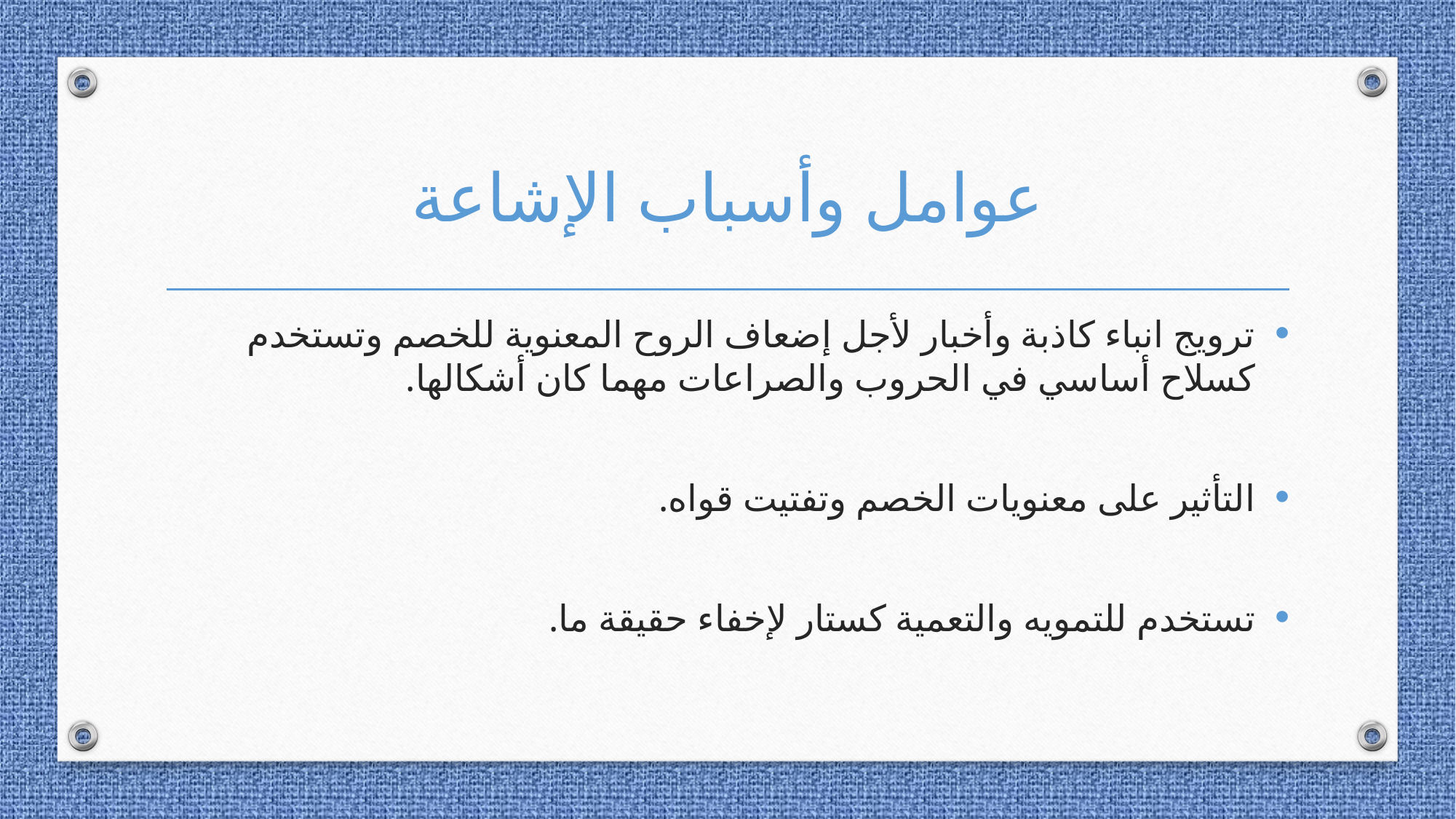

# عوامل وأسباب الإشاعة
ترويج انباء كاذبة وأخبار لأجل إضعاف الروح المعنوية للخصم وتستخدم كسلاح أساسي في الحروب والصراعات مهما كان أشكالها.

التأثير على معنويات الخصم وتفتيت قواه.

تستخدم للتمويه والتعمية كستار لإخفاء حقيقة ما.